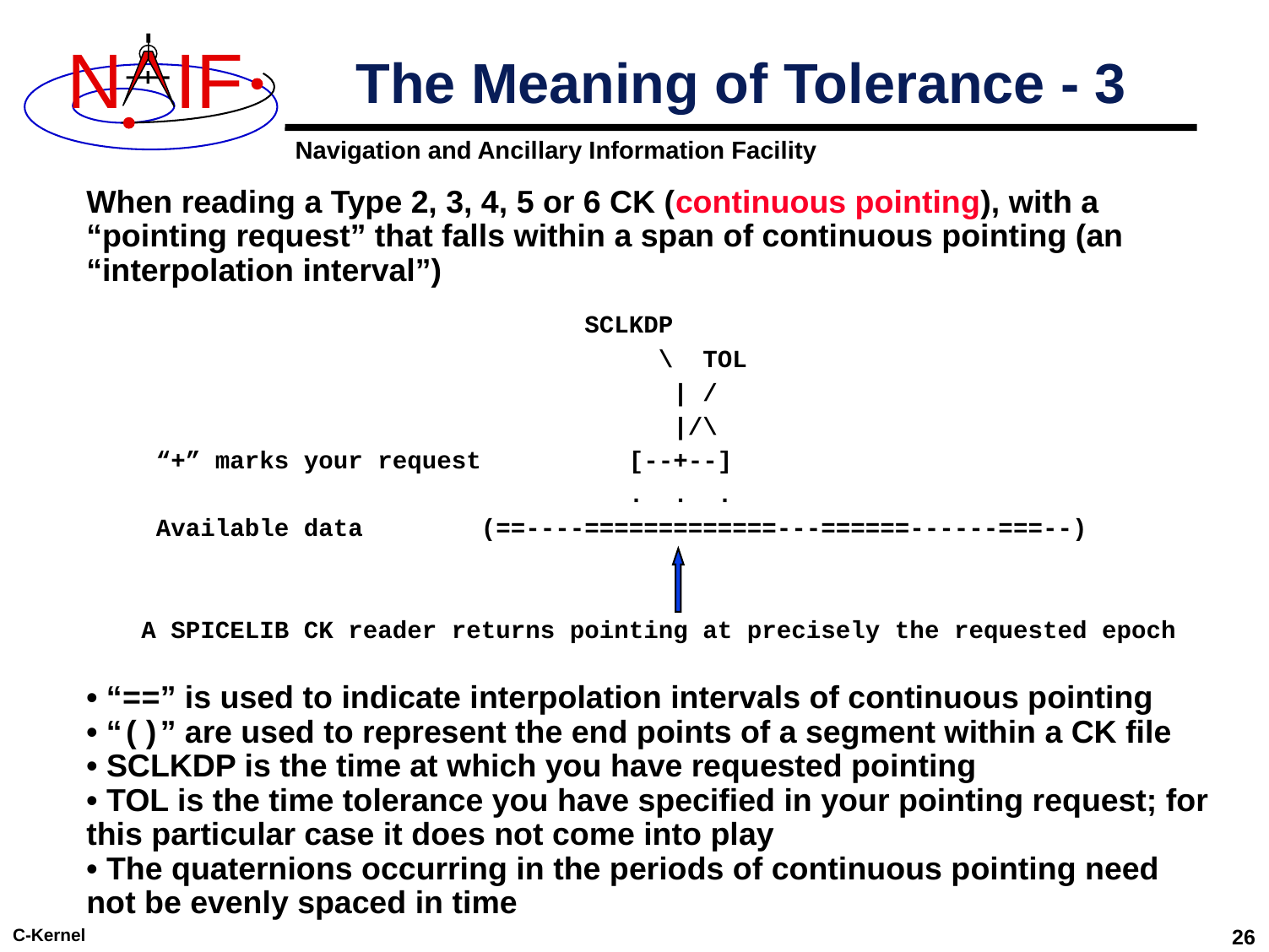

# The Meaning of Tolerance - 3
When reading a Type 2, 3, 4, 5 or 6 CK (continuous pointing), with a “pointing request” that falls within a span of continuous pointing (an “interpolation interval”)
                                 SCLKDP
                                      \  TOL
                                       | /
                                       |/\
    “+” marks your request          [--+--]
                                    .  .  .
    Available data        (==----=============---======------===--)

   A SPICELIB CK reader returns pointing at precisely the requested epoch

• “==” is used to indicate interpolation intervals of continuous pointing
• “()” are used to represent the end points of a segment within a CK file
• SCLKDP is the time at which you have requested pointing
• TOL is the time tolerance you have specified in your pointing request; for this particular case it does not come into play
• The quaternions occurring in the periods of continuous pointing need not be evenly spaced in time
C-Kernel
26